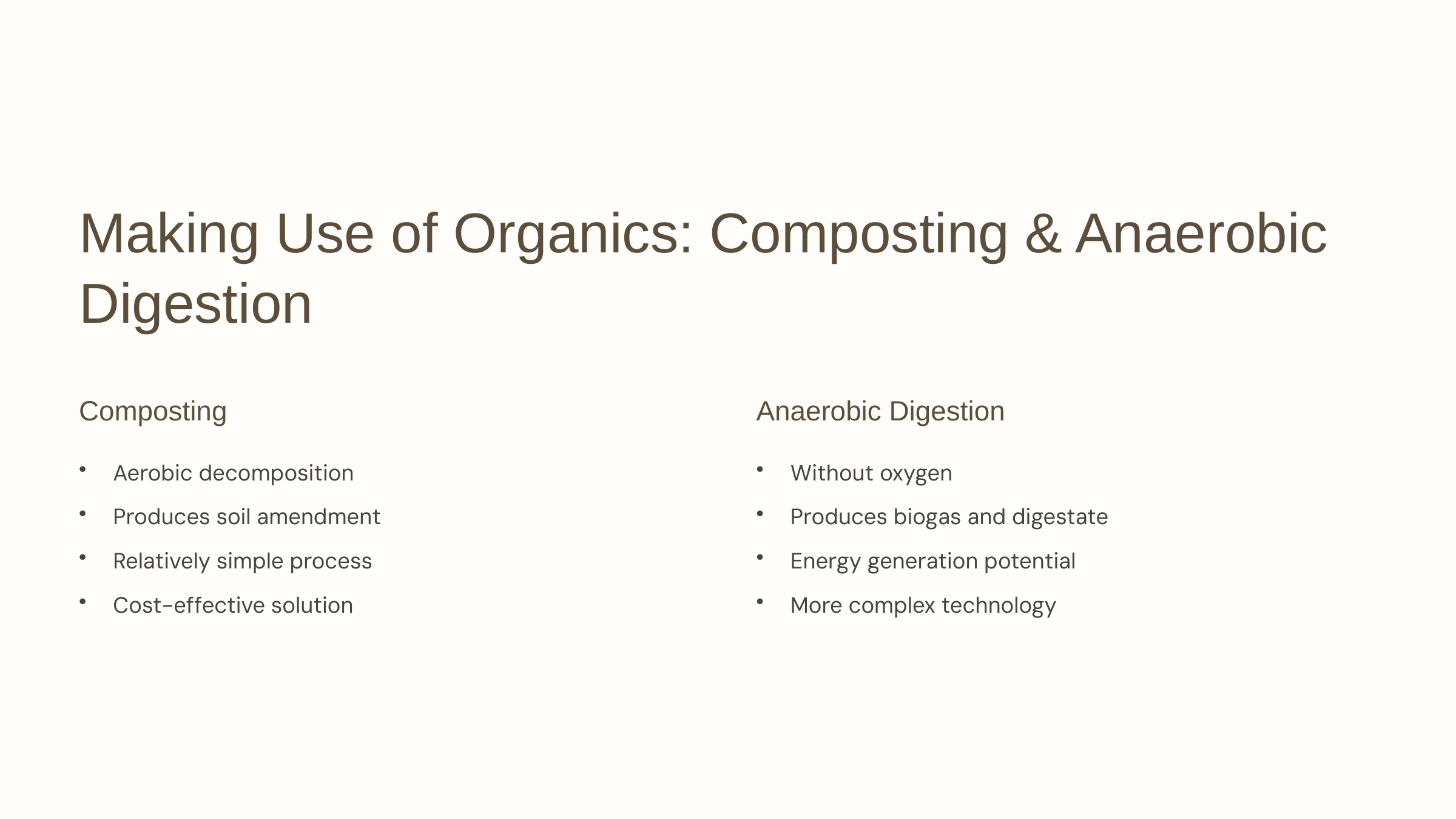

Making Use of Organics: Composting & Anaerobic Digestion
Composting
Anaerobic Digestion
Aerobic decomposition
Without oxygen
Produces soil amendment
Produces biogas and digestate
Relatively simple process
Energy generation potential
Cost-effective solution
More complex technology